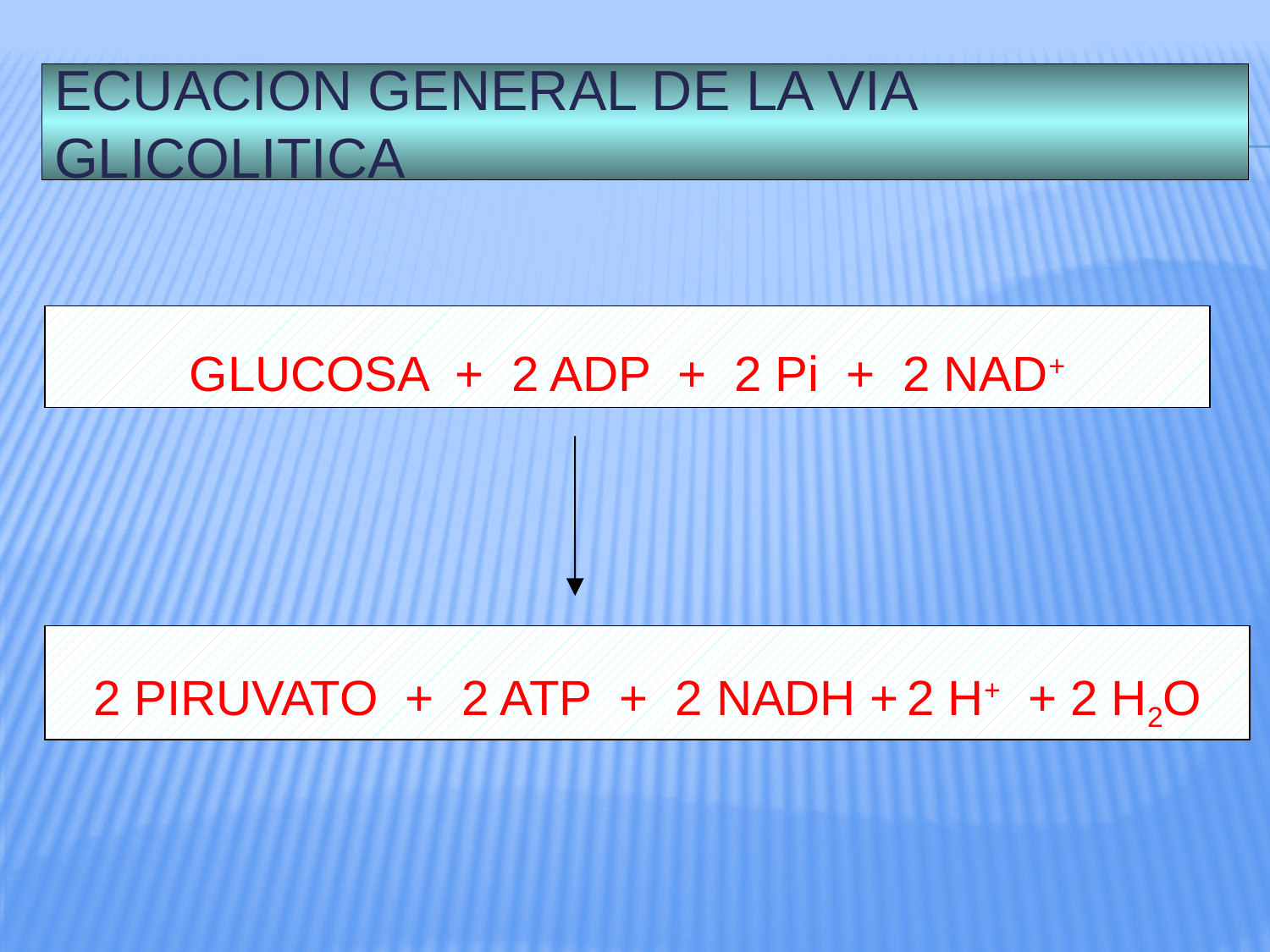

# ECUACION GENERAL DE LA VIA GLICOLITICA
GLUCOSA  +  2 ADP  +  2 Pi  +  2 NAD+

2 PIRUVATO  +  2 ATP  +  2 NADH + 2 H+  + 2 H2O